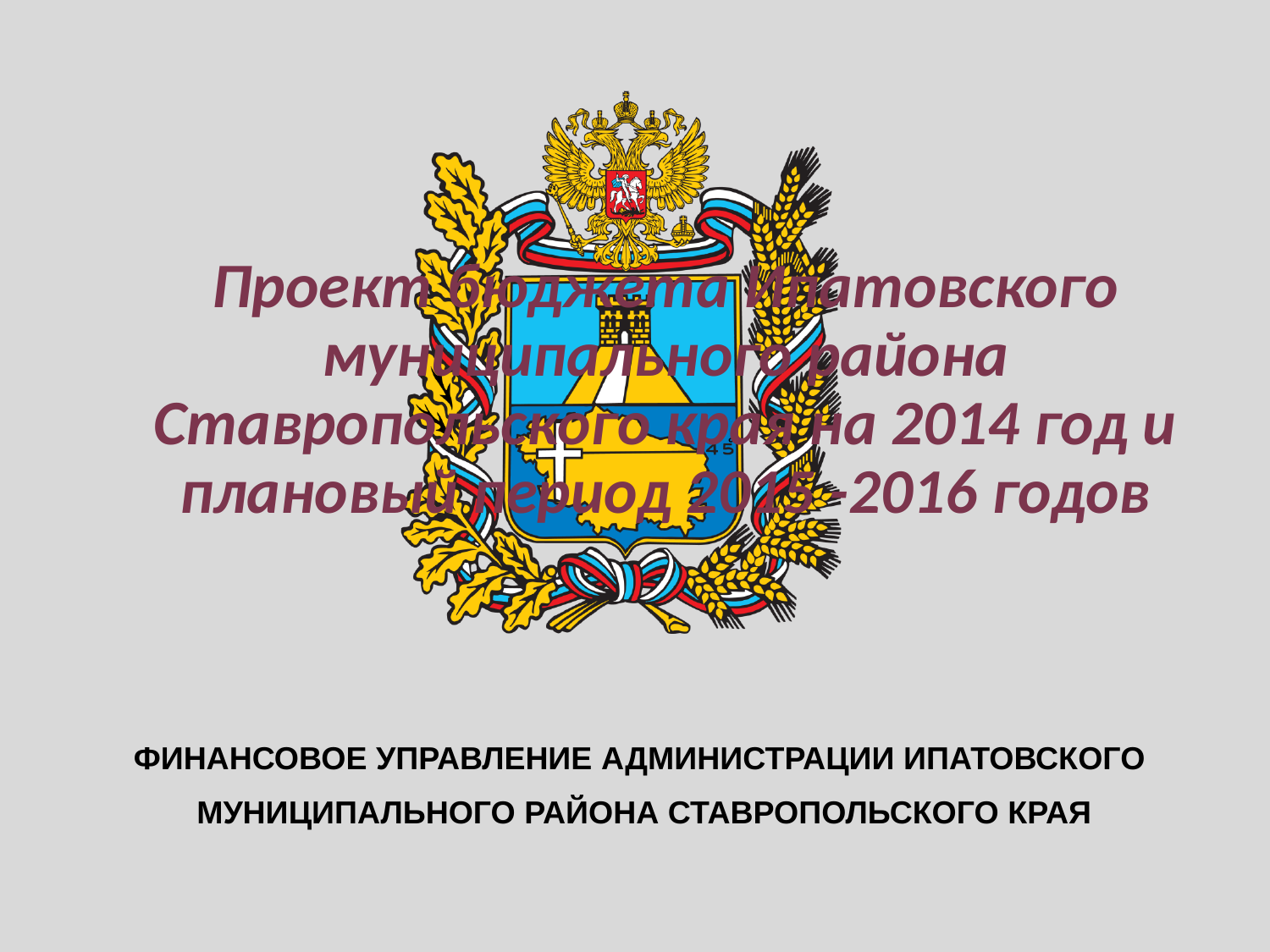

Проект бюджета Ипатовского муниципального района Ставропольского края на 2014 год и плановый период 2015 -2016 годов

ФИНАНСОВОЕ УПРАВЛЕНИЕ АДМИНИСТРАЦИИ ИПАТОВСКОГО
МУНИЦИПАЛЬНОГО РАЙОНА СТАВРОПОЛЬСКОГО КРАЯ